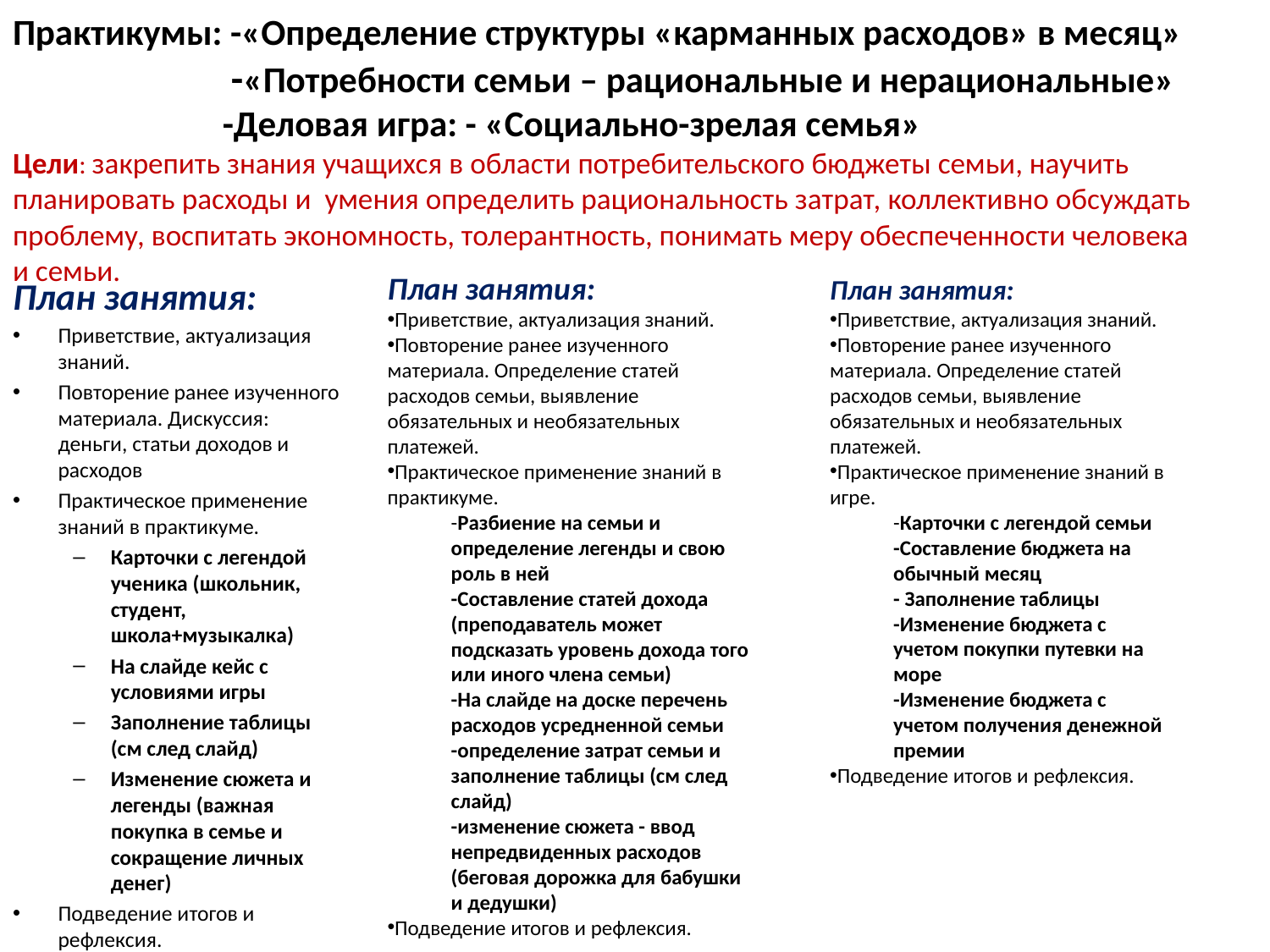

# Практикумы: -«Определение структуры «карманных расходов» в месяц» -«Потребности семьи – рациональные и нерациональные» -Деловая игра: - «Социально-зрелая семья» Цели: закрепить знания учащихся в области потребительского бюджеты семьи, научить планировать расходы и  умения определить рациональность затрат, коллективно обсуждать проблему, воспитать экономность, толерантность, понимать меру обеспеченности человека и семьи.

План занятия:
Приветствие, актуализация знаний.
Повторение ранее изученного материала. Определение статей расходов семьи, выявление обязательных и необязательных платежей.
Практическое применение знаний в практикуме.
-Разбиение на семьи и определение легенды и свою роль в ней
-Составление статей дохода (преподаватель может подсказать уровень дохода того или иного члена семьи)
-На слайде на доске перечень расходов усредненной семьи
-определение затрат семьи и заполнение таблицы (см след слайд)
-изменение сюжета - ввод непредвиденных расходов (беговая дорожка для бабушки и дедушки)
Подведение итогов и рефлексия.
План занятия:
Приветствие, актуализация знаний.
Повторение ранее изученного материала. Определение статей расходов семьи, выявление обязательных и необязательных платежей.
Практическое применение знаний в игре.
-Карточки с легендой семьи
-Составление бюджета на обычный месяц
- Заполнение таблицы
-Изменение бюджета с учетом покупки путевки на море
-Изменение бюджета с учетом получения денежной премии
Подведение итогов и рефлексия.
План занятия:
Приветствие, актуализация знаний.
Повторение ранее изученного материала. Дискуссия: деньги, статьи доходов и расходов
Практическое применение знаний в практикуме.
Карточки с легендой ученика (школьник, студент, школа+музыкалка)
На слайде кейс с условиями игры
Заполнение таблицы (см след слайд)
Изменение сюжета и легенды (важная покупка в семье и сокращение личных денег)
Подведение итогов и рефлексия.